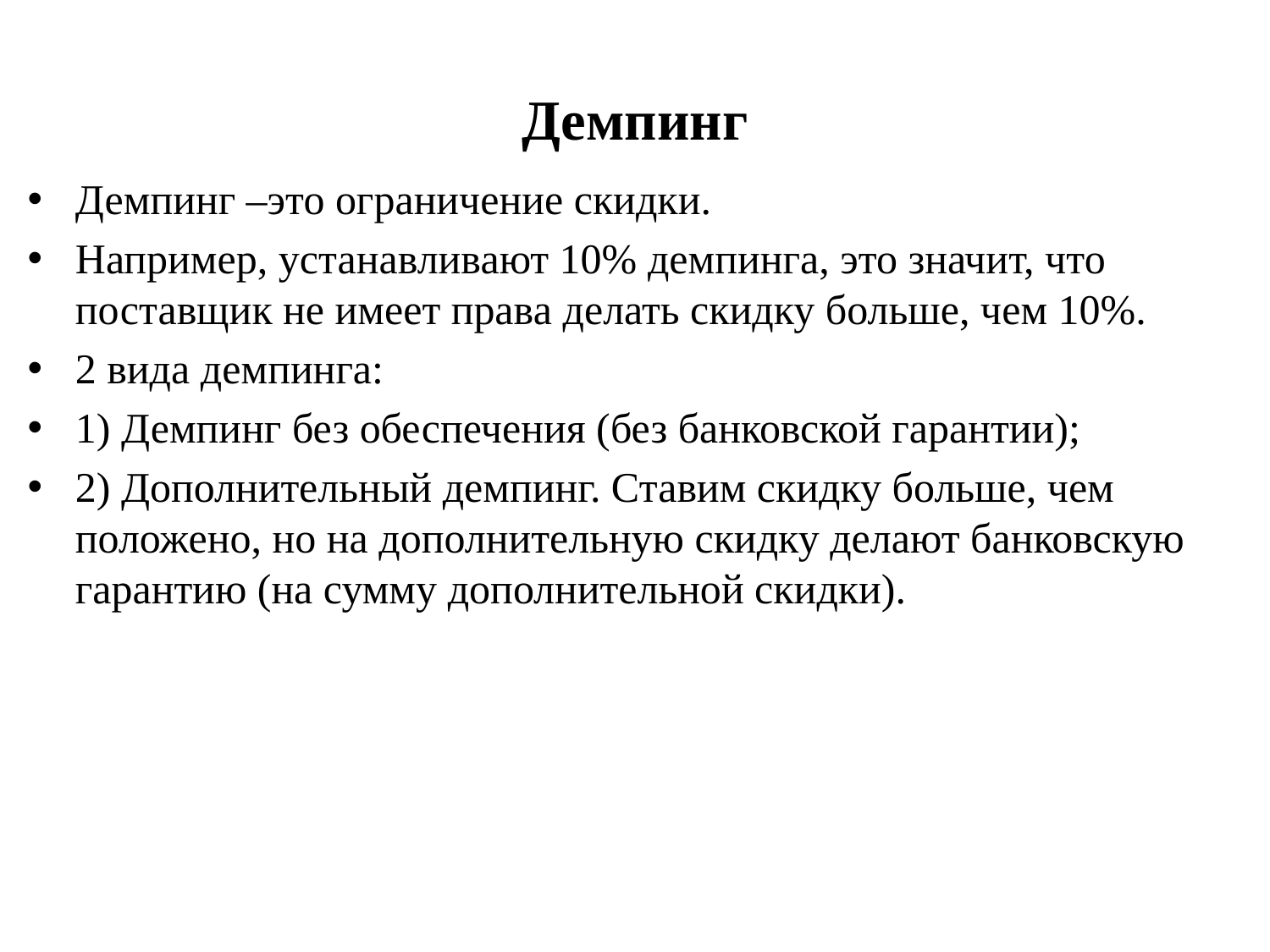

# Демпинг
Демпинг –это ограничение скидки.
Например, устанавливают 10% демпинга, это значит, что поставщик не имеет права делать скидку больше, чем 10%.
2 вида демпинга:
1) Демпинг без обеспечения (без банковской гарантии);
2) Дополнительный демпинг. Ставим скидку больше, чем положено, но на дополнительную скидку делают банковскую гарантию (на сумму дополнительной скидки).